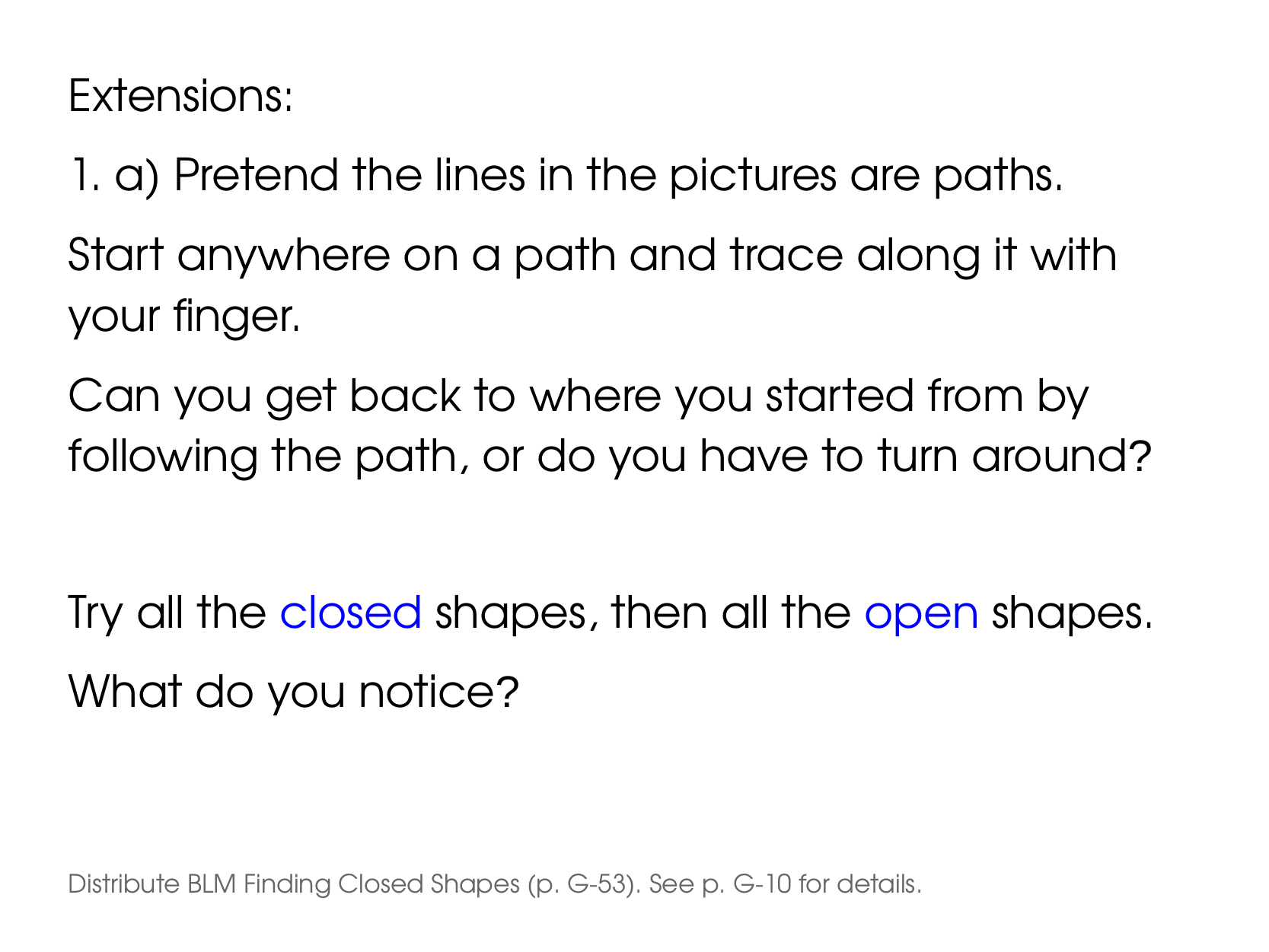

Extensions:
1. a) Pretend the lines in the pictures are paths.
Start anywhere on a path and trace along it with
your finger.
Can you get back to where you started from by
following the path, or do you have to turn around?

Try all the closed shapes, then all the open shapes.
What do you notice?
Distribute BLM Finding Closed Shapes (p. G-53). See p. G-10 for details.